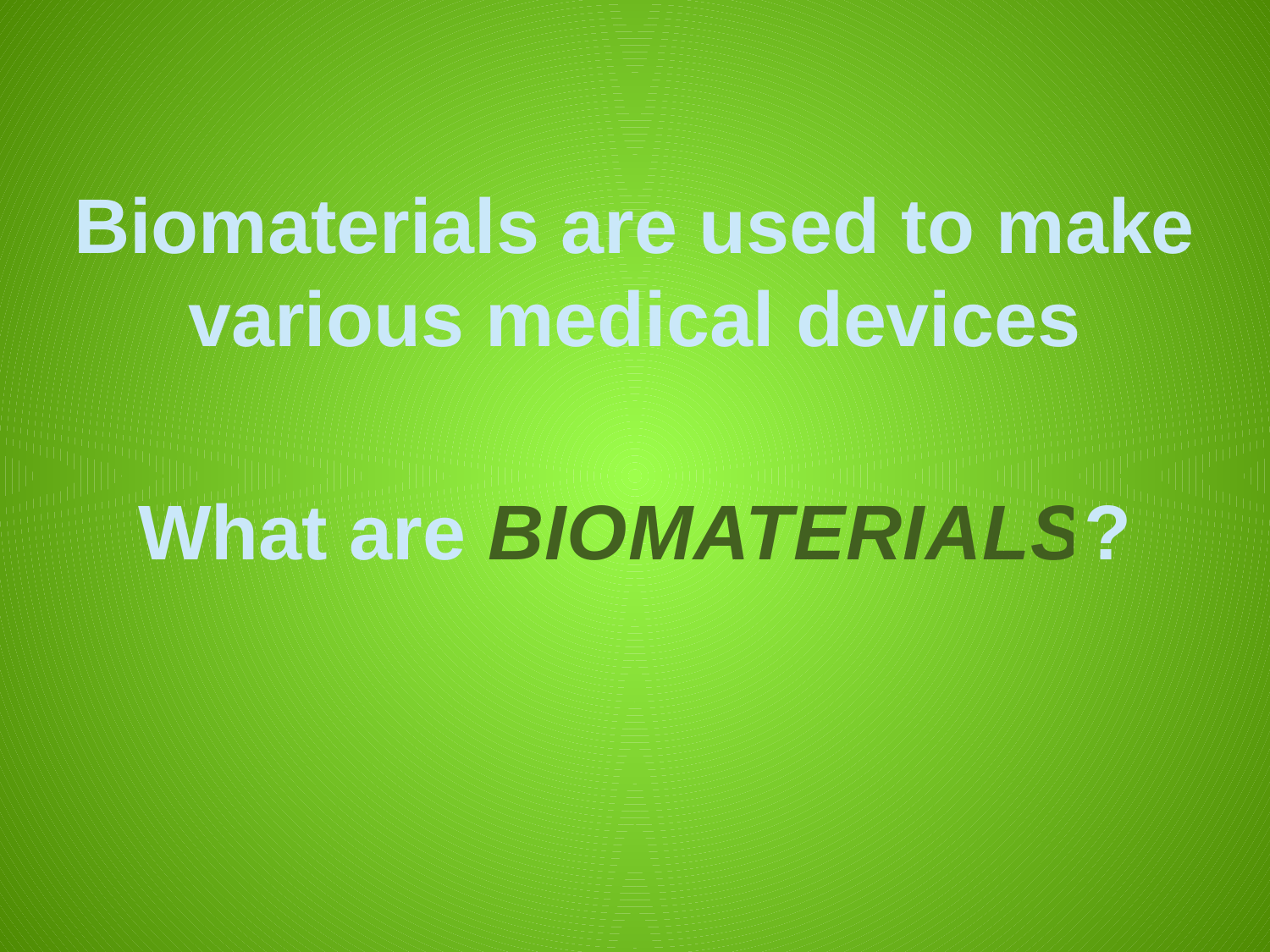

Biomaterials are used to make
various medical devices
What are BIOMATERIALS?